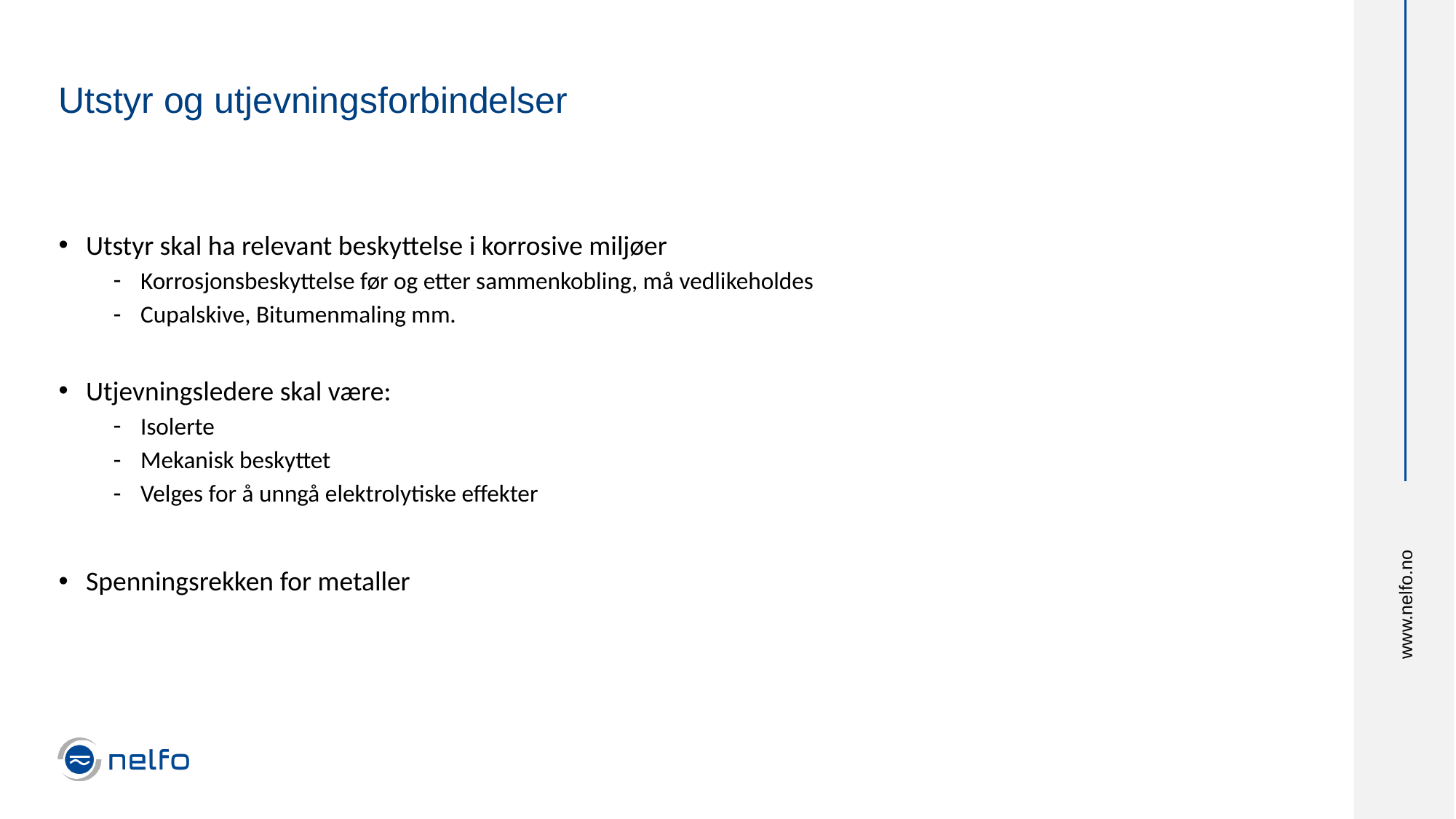

Utstyr og utjevningsforbindelser
Utstyr skal ha relevant beskyttelse i korrosive miljøer
Korrosjonsbeskyttelse før og etter sammenkobling, må vedlikeholdes
Cupalskive, Bitumenmaling mm.

Utjevningsledere skal være:
Isolerte
Mekanisk beskyttet
Velges for å unngå elektrolytiske effekter

Spenningsrekken for metaller